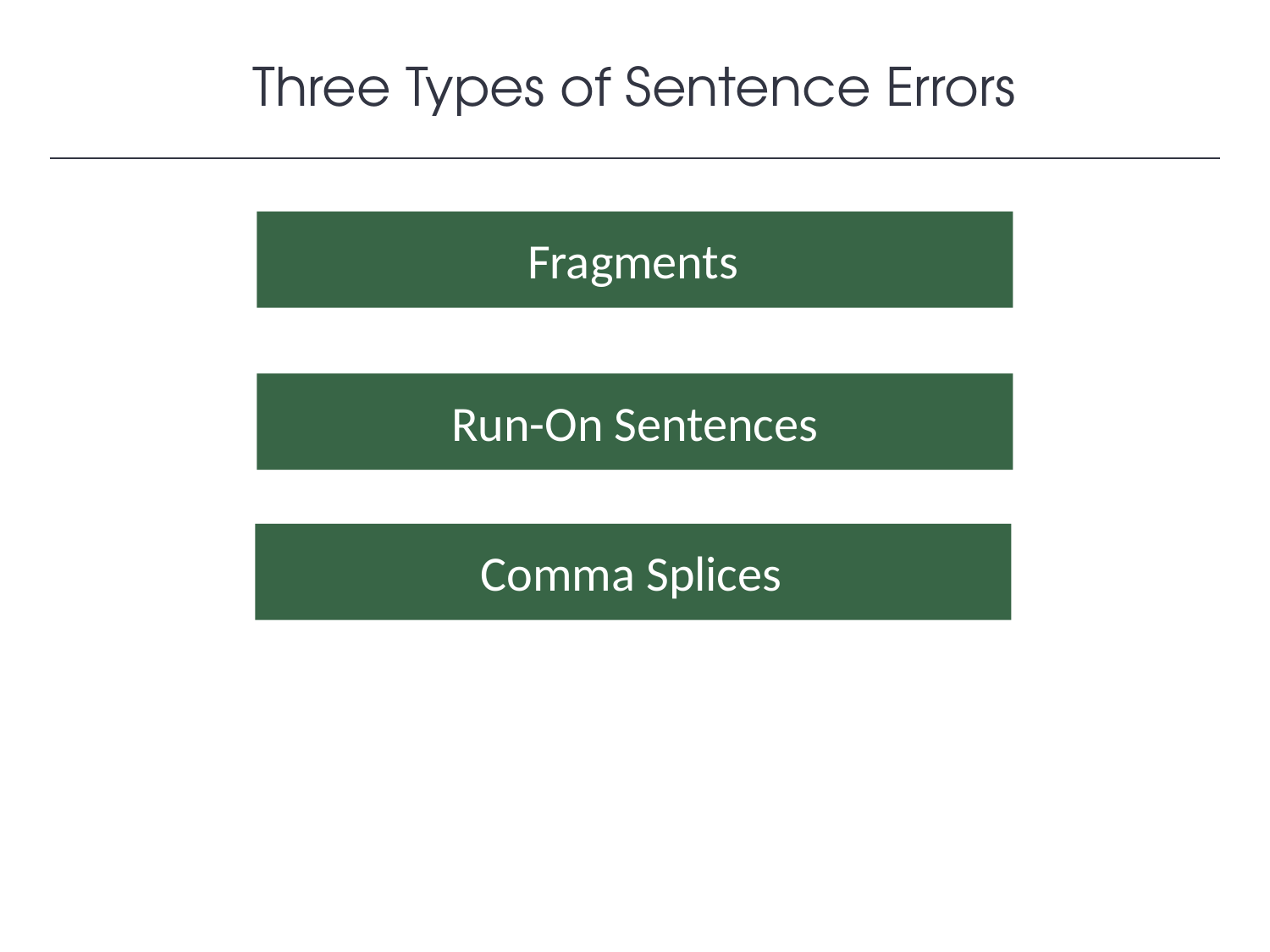

Three Types of Sentence Errors
HAWKES LEARNING

Fragments

Run-On Sentences

Comma Splices